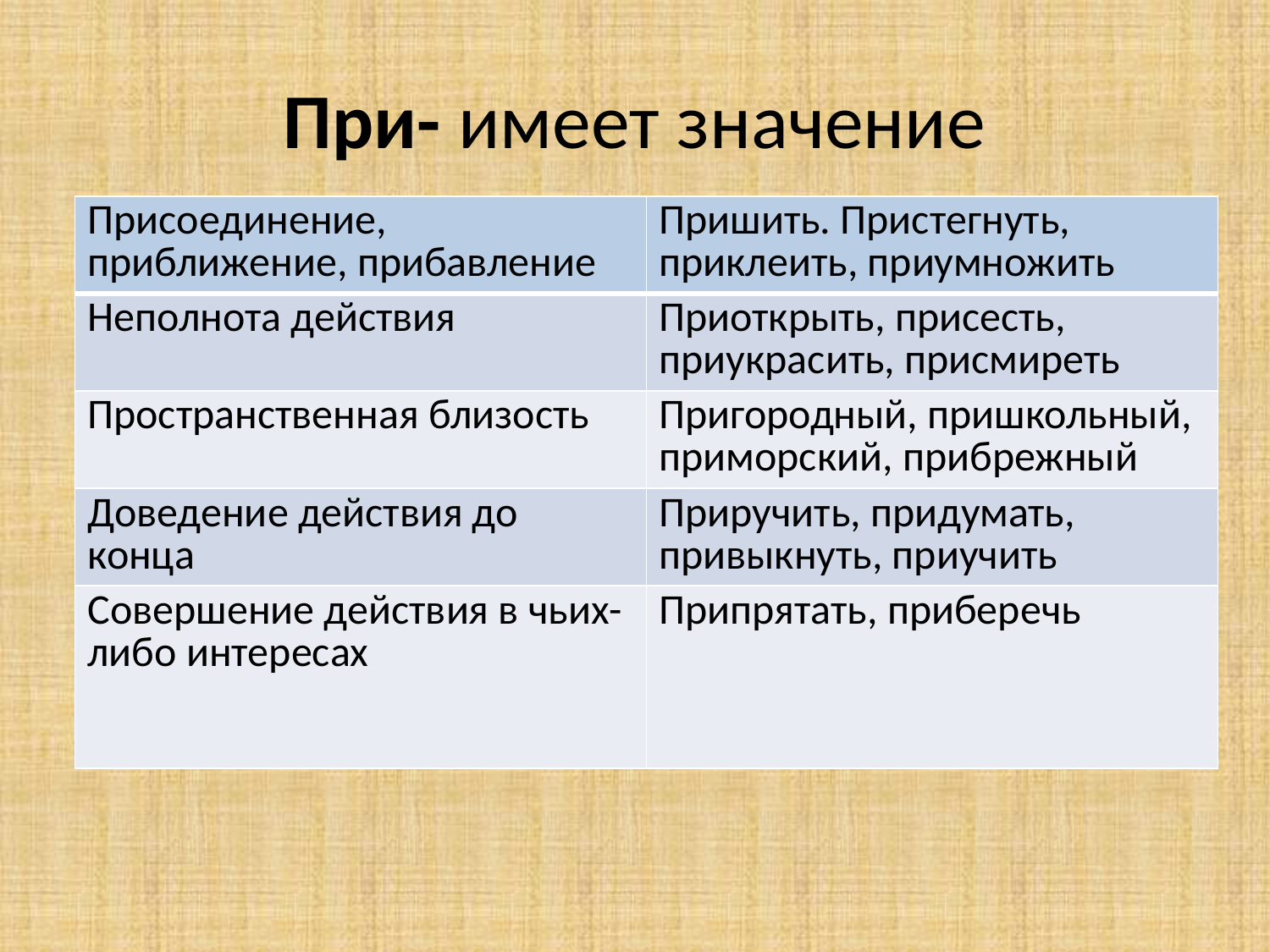

# При- имеет значение
| Присоединение, приближение, прибавление | Пришить. Пристегнуть, приклеить, приумножить |
| --- | --- |
| Неполнота действия | Приоткрыть, присесть, приукрасить, присмиреть |
| Пространственная близость | Пригородный, пришкольный, приморский, прибрежный |
| Доведение действия до конца | Приручить, придумать, привыкнуть, приучить |
| Совершение действия в чьих-либо интересах | Припрятать, приберечь |